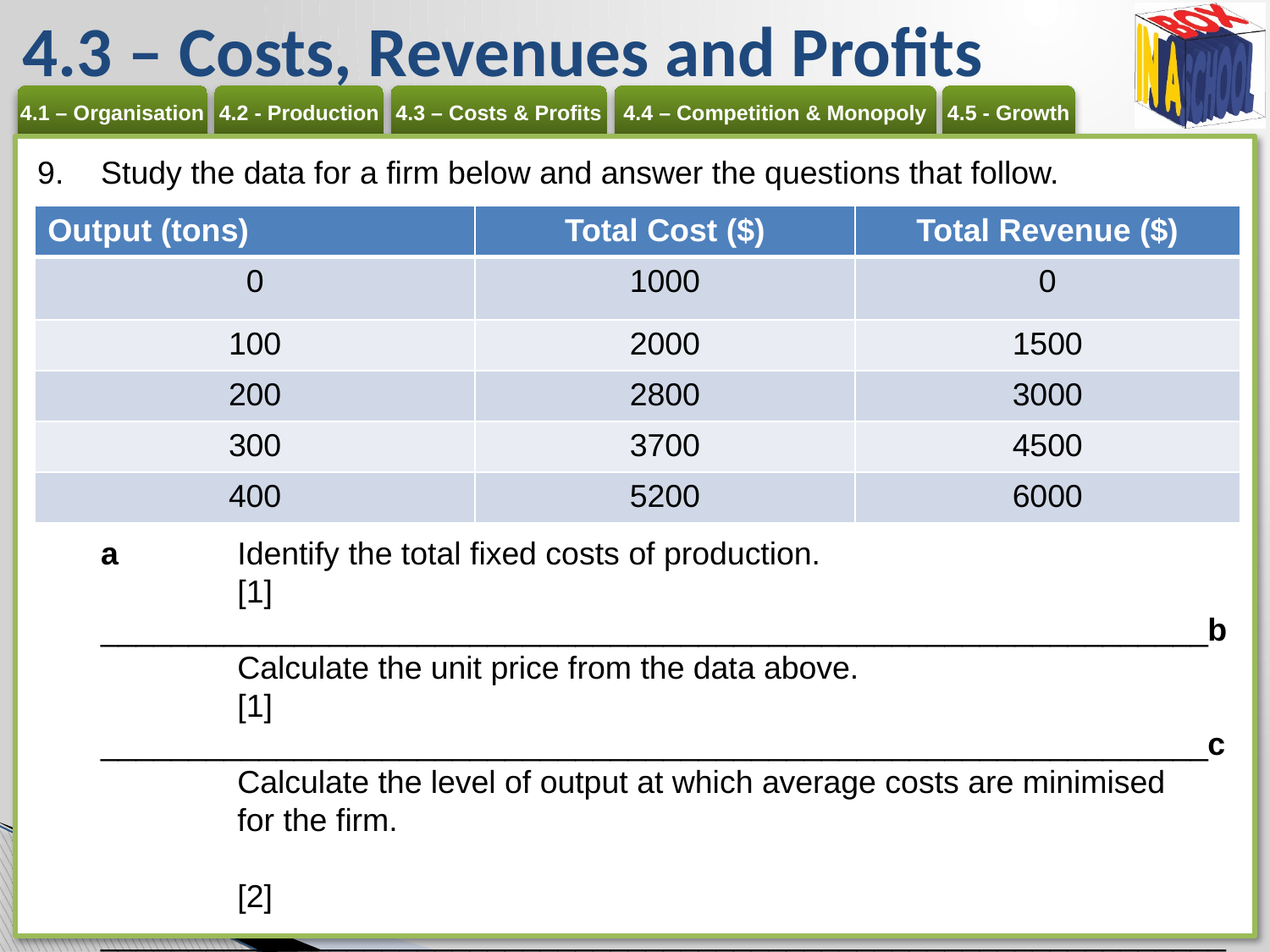

# 4.3 – Costs, Revenues and Profits
Study the data for a firm below and answer the questions that follow.
a 	Identify the total fixed costs of production. 	[1]
_______________________________________________________________b 	Calculate the unit price from the data above. 	[1]
_______________________________________________________________c 	Calculate the level of output at which average costs are minimised 	for the firm. 		[2]
____________________________________________________________________________________________________________________________________________________________________________________________________________________________________________________________
| Output (tons) | Total Cost ($) | Total Revenue ($) |
| --- | --- | --- |
| 0 | 1000 | 0 |
| 100 | 2000 | 1500 |
| 200 | 2800 | 3000 |
| 300 | 3700 | 4500 |
| 400 | 5200 | 6000 |